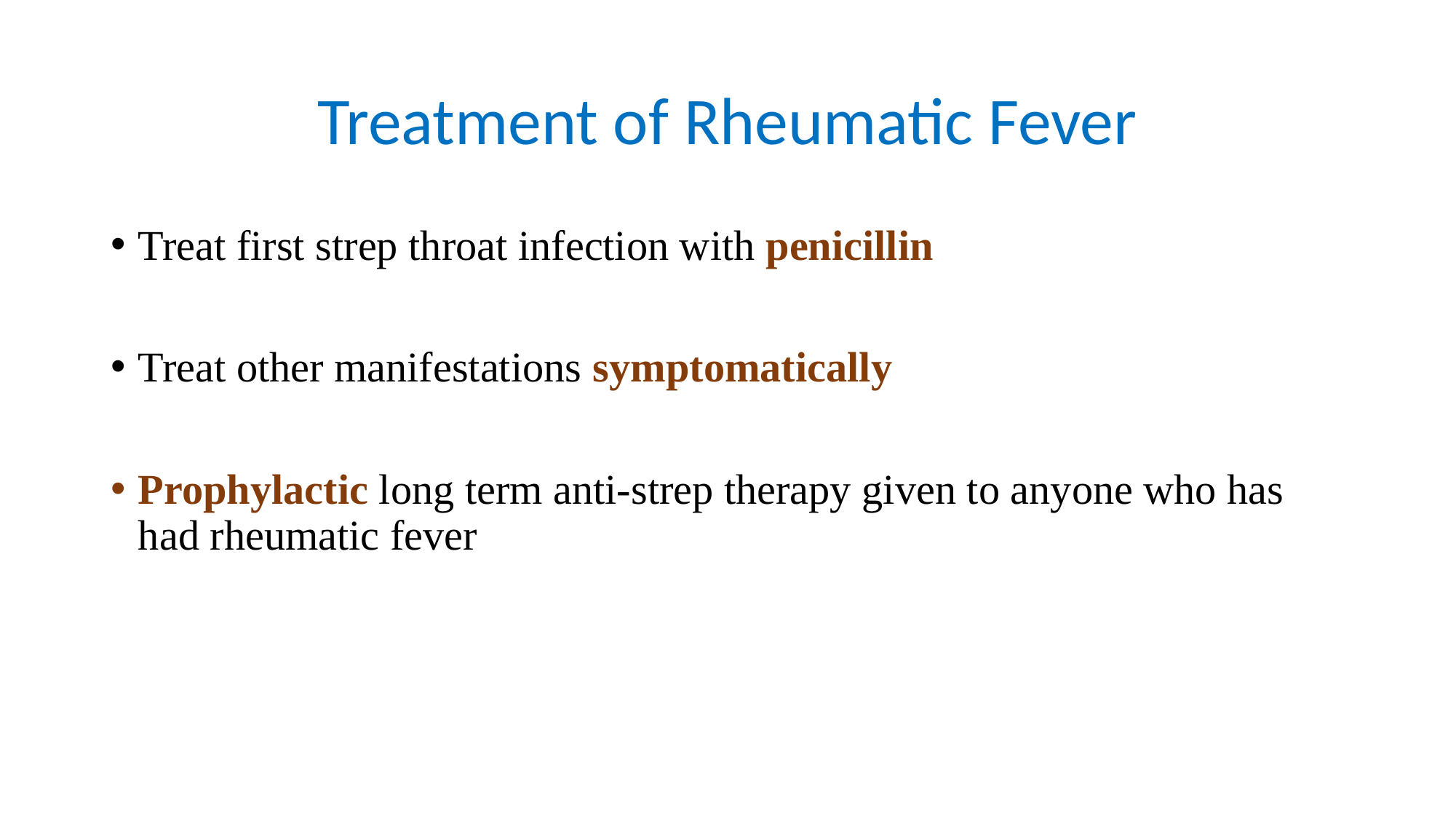

# Treatment of Rheumatic Fever
Treat first strep throat infection with penicillin

Treat other manifestations symptomatically

Prophylactic long term anti-strep therapy given to anyone who has had rheumatic fever